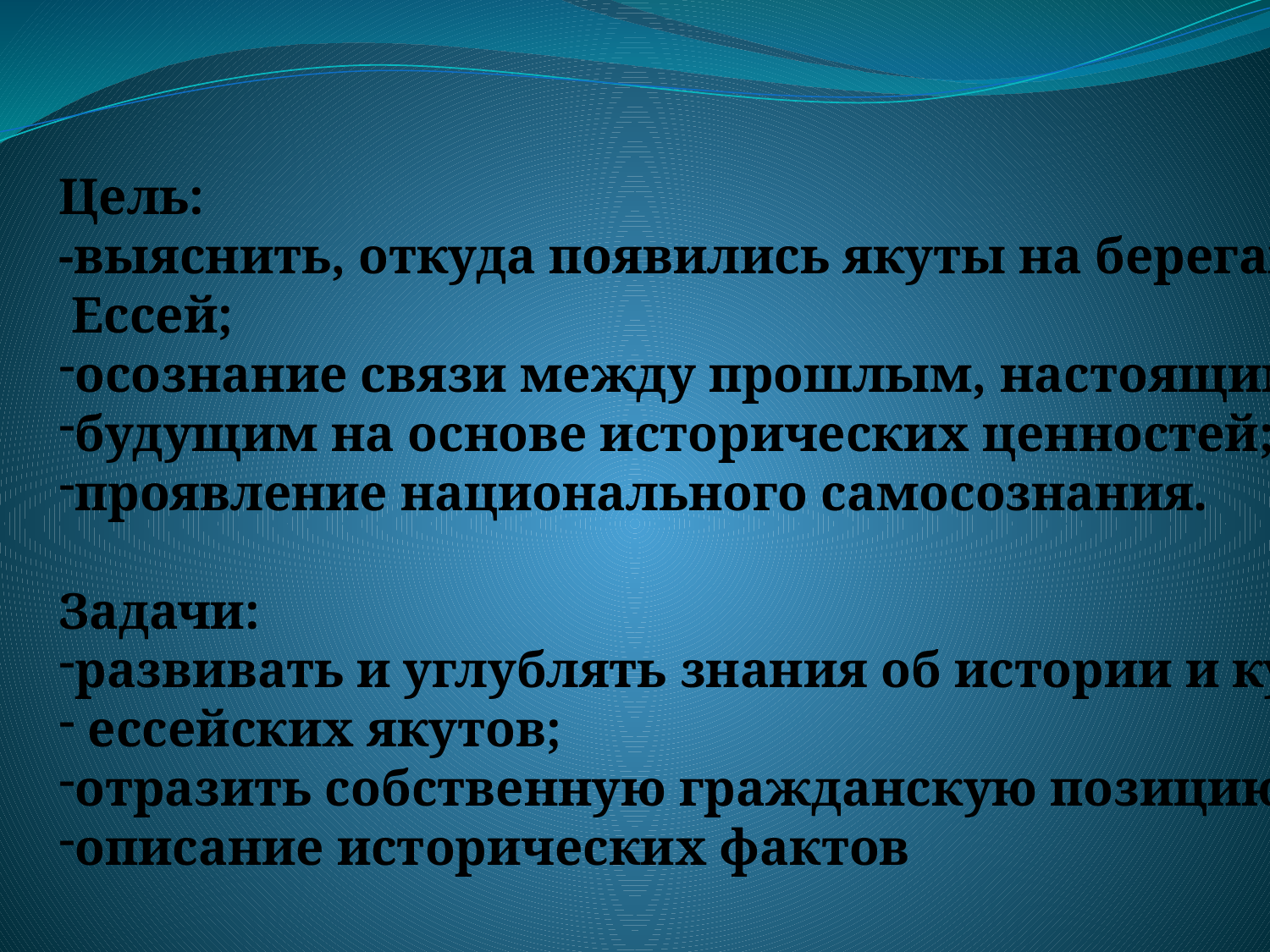

Цель:
-выяснить, откуда появились якуты на берегах озера
 Ессей;
осознание связи между прошлым, настоящим и
будущим на основе исторических ценностей;
проявление национального самосознания.

Задачи:
развивать и углублять знания об истории и культуре
 ессейских якутов;
отразить собственную гражданскую позицию через
описание исторических фактов

#